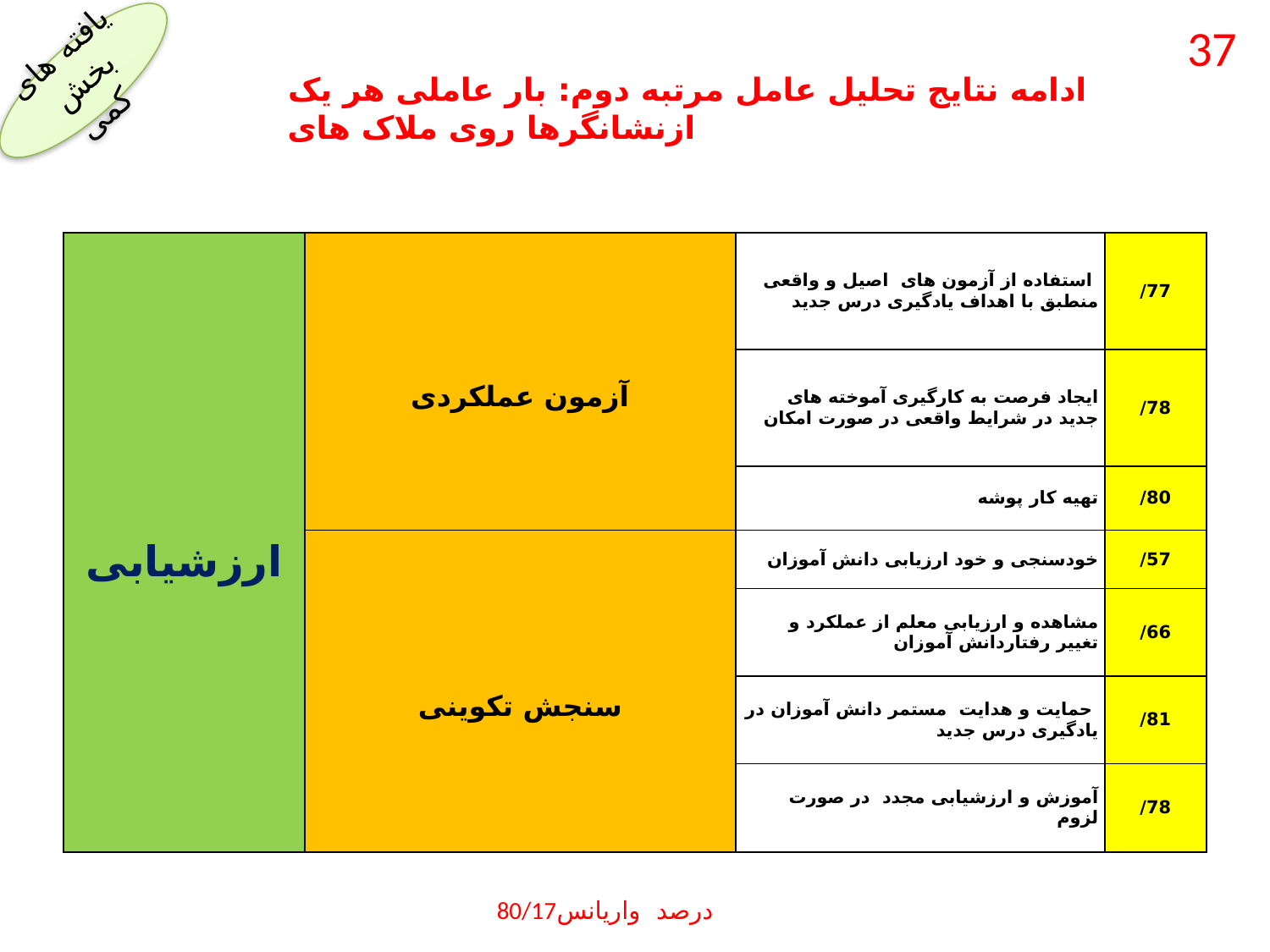

37
یافته های بخش کمی
ادامه نتایج تحلیل عامل مرتبه دوم: بار عاملی هر یک ازنشانگرها روی ملاک های
| ارزشیابی | آزمون عملکردی | استفاده از آزمون های اصیل و واقعی منطبق با اهداف یادگیری درس جدید | 77/ |
| --- | --- | --- | --- |
|  |  | ایجاد فرصت به کارگیری آموخته های جدید در شرایط واقعی در صورت امکان | 78/ |
|  |  | تهیه کار پوشه | 80/ |
|  | سنجش تکوینی | خودسنجی و خود ارزیابی دانش آموزان | 57/ |
|  |  | مشاهده و ارزیابی معلم از عملکرد و تغییر رفتاردانش آموزان | 66/ |
|  |  | حمایت و هدایت مستمر دانش آموزان در یادگیری درس جدید | 81/ |
|  |  | آموزش و ارزشیابی مجدد در صورت لزوم | 78/ |
80/17درصد  واریانس